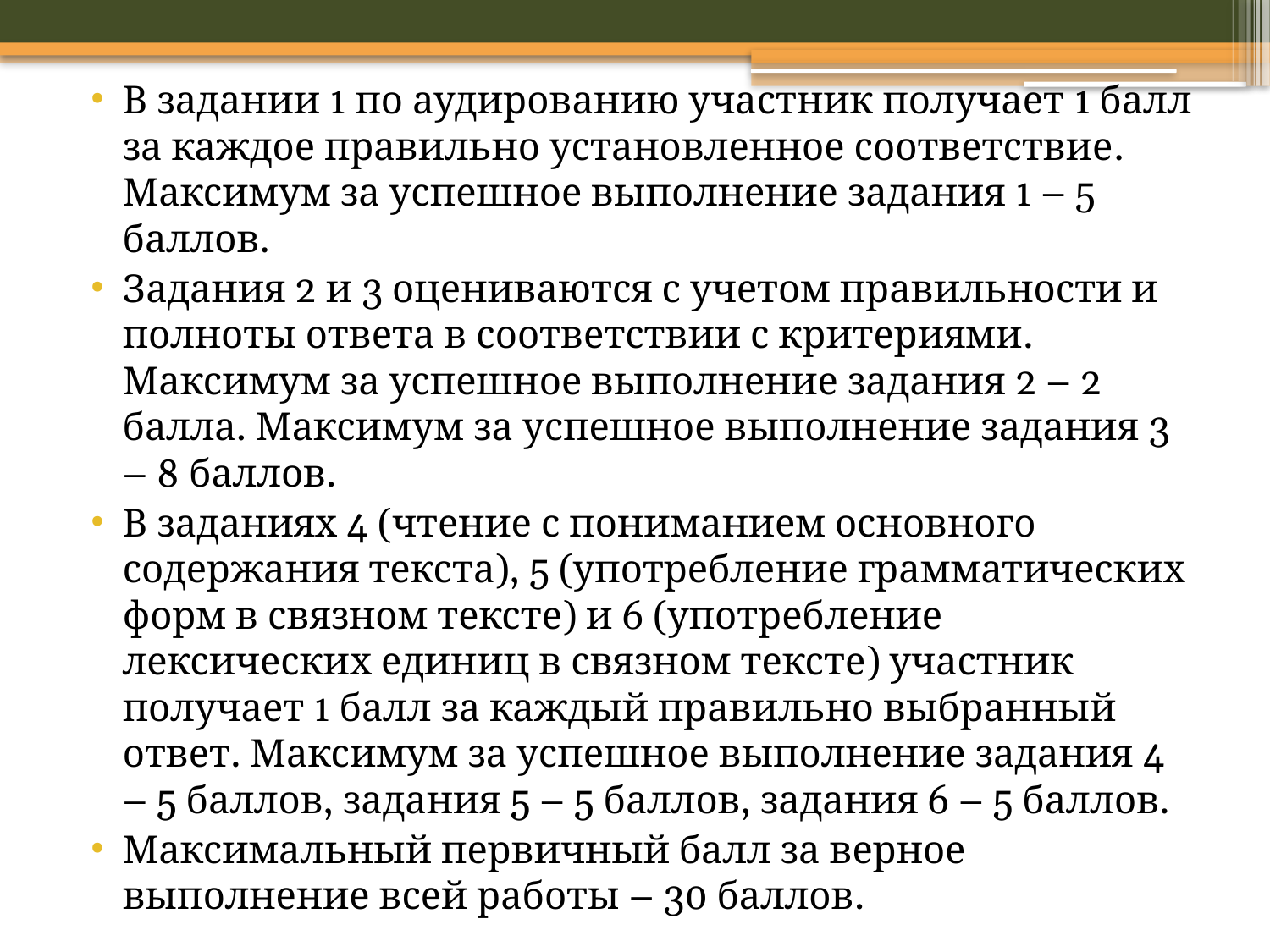

В задании 1 по аудированию участник получает 1 балл за каждое правильно установленное соответствие. Максимум за успешное выполнение задания 1 – 5 баллов.
Задания 2 и 3 оцениваются с учетом правильности и полноты ответа в соответствии с критериями. Максимум за успешное выполнение задания 2 – 2 балла. Максимум за успешное выполнение задания 3 – 8 баллов.
В заданиях 4 (чтение с пониманием основного содержания текста), 5 (употребление грамматических форм в связном тексте) и 6 (употребление лексических единиц в связном тексте) участник получает 1 балл за каждый правильно выбранный ответ. Максимум за успешное выполнение задания 4 – 5 баллов, задания 5 – 5 баллов, задания 6 – 5 баллов.
Максимальный первичный балл за верное выполнение всей работы – 30 баллов.

#